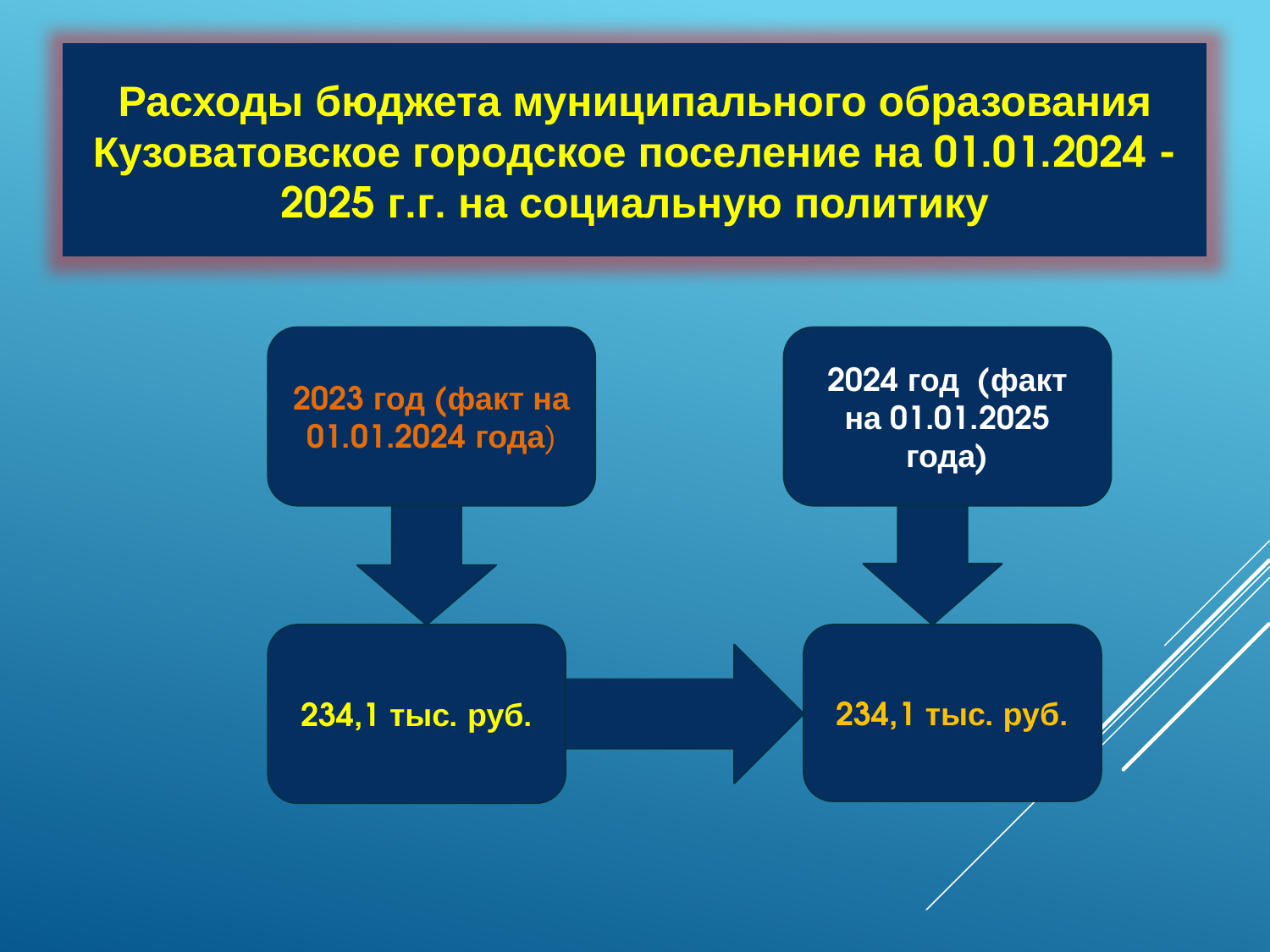

Расходы бюджета муниципального образования Кузоватовское городское поселение на 01.01.2024 -2025 г.г. на социальную политику
2023 год (факт на 01.01.2024 года)
2024 год  (факт на 01.01.2025 года)

234,1 тыс. руб.
234,1 тыс. руб.